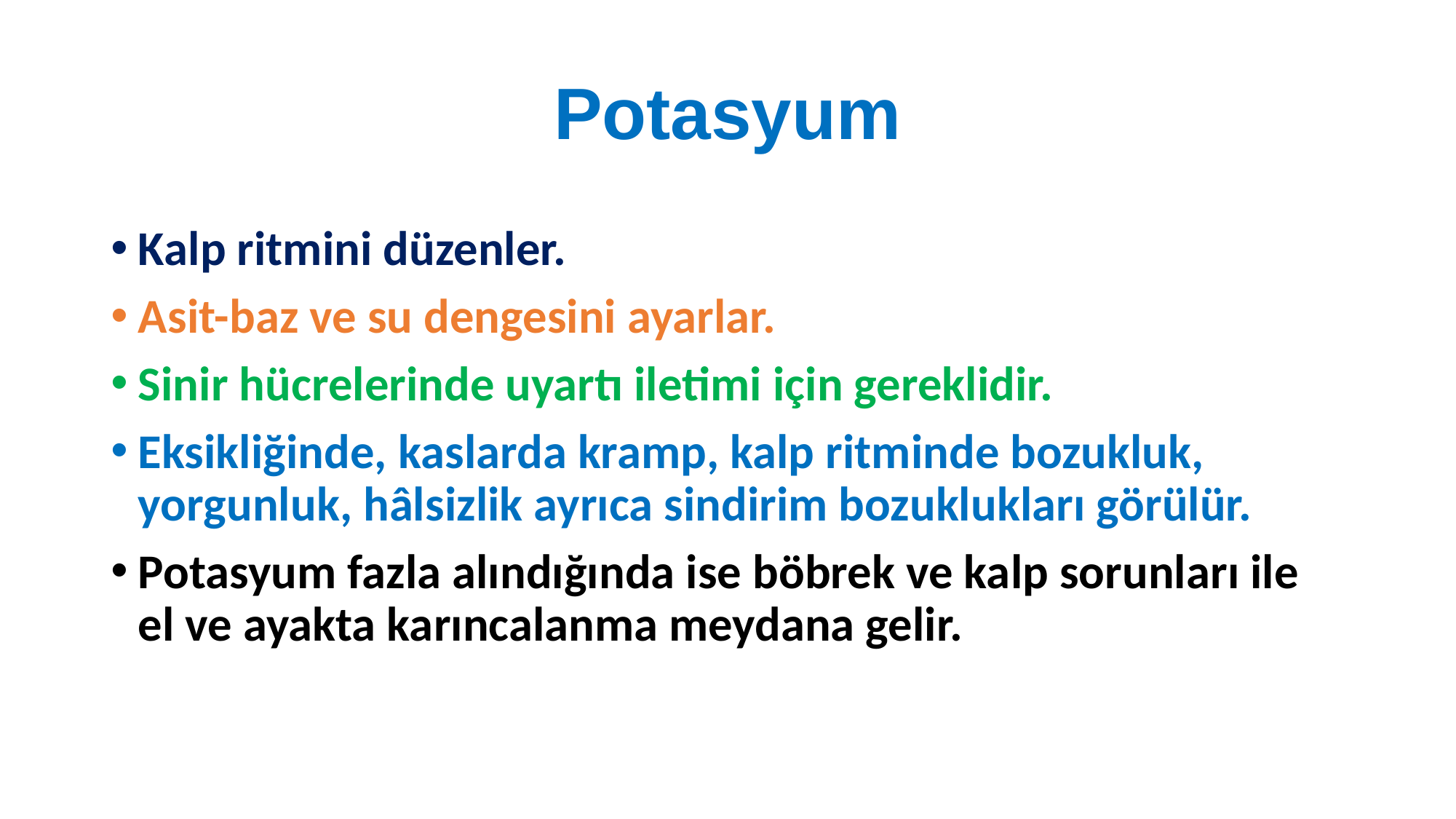

# Potasyum
Kalp ritmini düzenler.
Asit-baz ve su dengesini ayarlar.
Sinir hücrelerinde uyartı iletimi için gereklidir.
Eksikliğinde, kaslarda kramp, kalp ritminde bozukluk, yorgunluk, hâlsizlik ayrıca sindirim bozuklukları görülür.
Potasyum fazla alındığında ise böbrek ve kalp sorunları ile el ve ayakta karıncalanma meydana gelir.